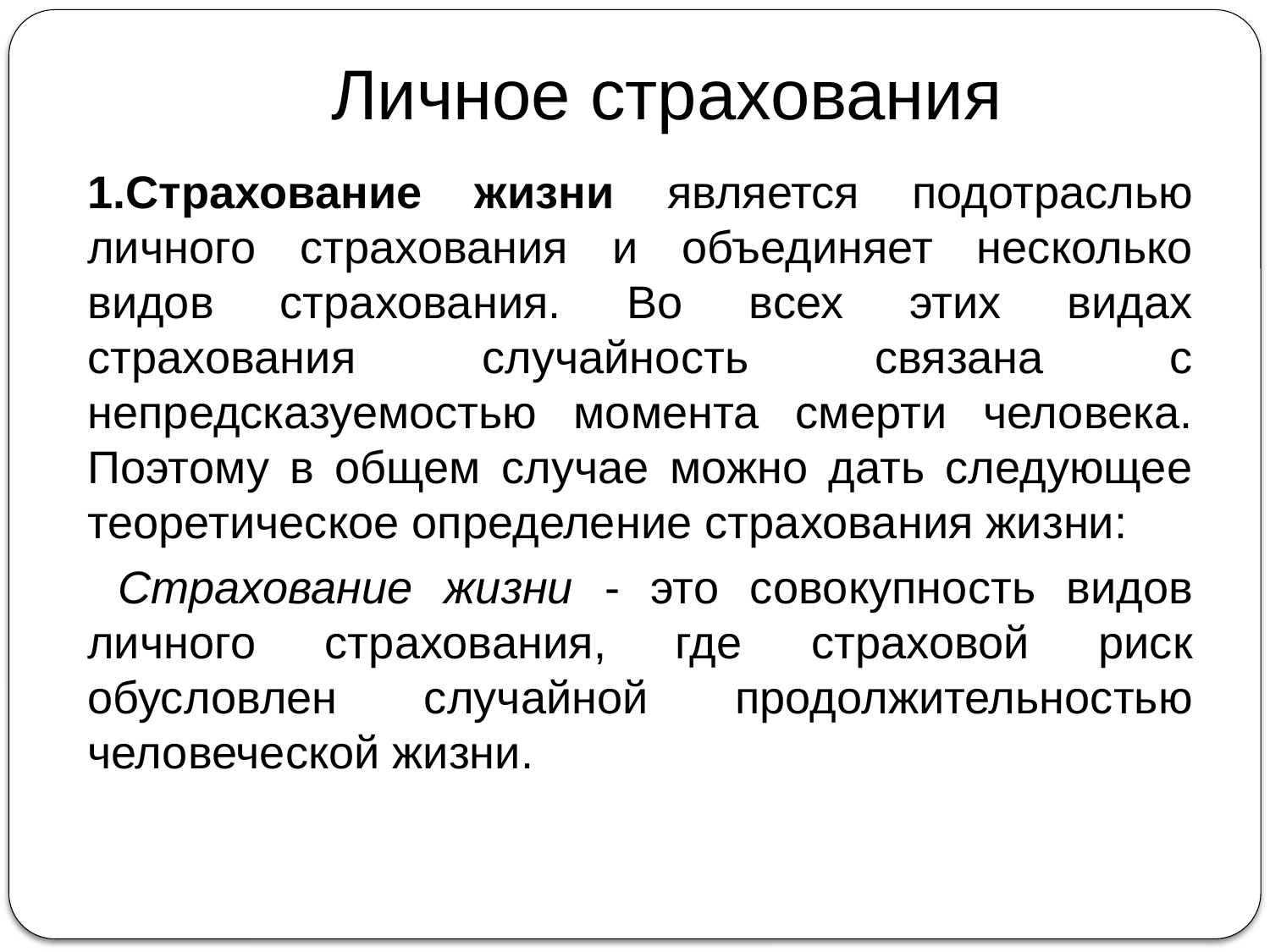

# Личное страхования
1.Страхование жизни является подотраслью личного страхования и объединяет несколько видов страхования. Во всех этих видах страхования случайность связана с непредсказуемостью момента смерти человека. Поэтому в общем случае можно дать следующее теоретическое определение страхования жизни:
 Страхование жизни - это совокупность видов личного страхования, где страховой риск обусловлен случайной продолжительностью человеческой жизни.